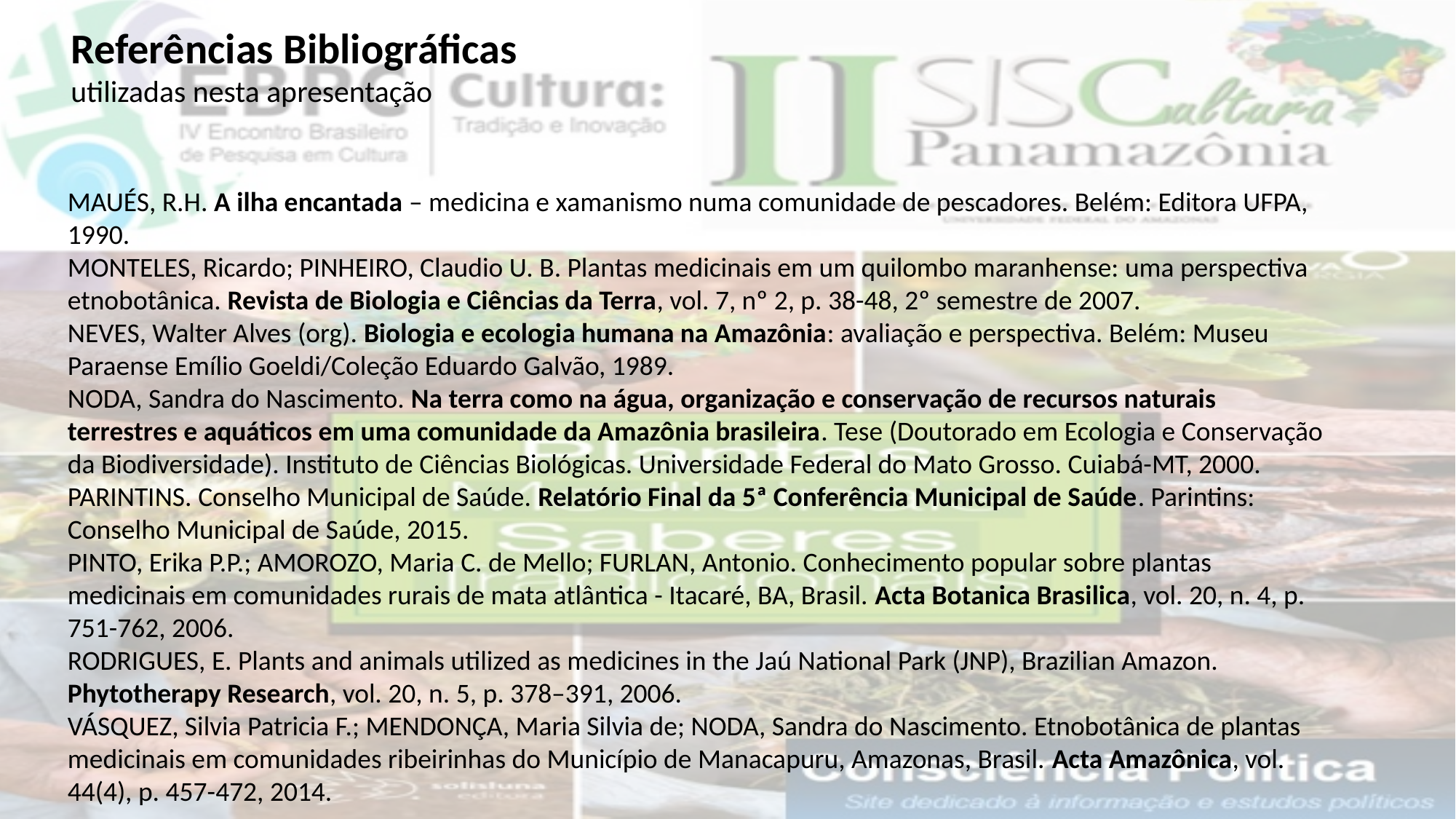

Referências Bibliográficas
utilizadas nesta apresentação
MAUÉS, R.H. A ilha encantada – medicina e xamanismo numa comunidade de pescadores. Belém: Editora UFPA, 1990.
MONTELES, Ricardo; PINHEIRO, Claudio U. B. Plantas medicinais em um quilombo maranhense: uma perspectiva etnobotânica. Revista de Biologia e Ciências da Terra, vol. 7, nº 2, p. 38-48, 2º semestre de 2007.
NEVES, Walter Alves (org). Biologia e ecologia humana na Amazônia: avaliação e perspectiva. Belém: Museu Paraense Emílio Goeldi/Coleção Eduardo Galvão, 1989.
NODA, Sandra do Nascimento. Na terra como na água, organização e conservação de recursos naturais terrestres e aquáticos em uma comunidade da Amazônia brasileira. Tese (Doutorado em Ecologia e Conservação da Biodiversidade). Instituto de Ciências Biológicas. Universidade Federal do Mato Grosso. Cuiabá-MT, 2000.
PARINTINS. Conselho Municipal de Saúde. Relatório Final da 5ª Conferência Municipal de Saúde. Parintins: Conselho Municipal de Saúde, 2015.
PINTO, Erika P.P.; AMOROZO, Maria C. de Mello; FURLAN, Antonio. Conhecimento popular sobre plantas medicinais em comunidades rurais de mata atlântica - Itacaré, BA, Brasil. Acta Botanica Brasilica, vol. 20, n. 4, p. 751-762, 2006.
RODRIGUES, E. Plants and animals utilized as medicines in the Jaú National Park (JNP), Brazilian Amazon. Phytotherapy Research, vol. 20, n. 5, p. 378–391, 2006.
VÁSQUEZ, Silvia Patricia F.; MENDONÇA, Maria Silvia de; NODA, Sandra do Nascimento. Etnobotânica de plantas medicinais em comunidades ribeirinhas do Município de Manacapuru, Amazonas, Brasil. Acta Amazônica, vol. 44(4), p. 457-472, 2014.